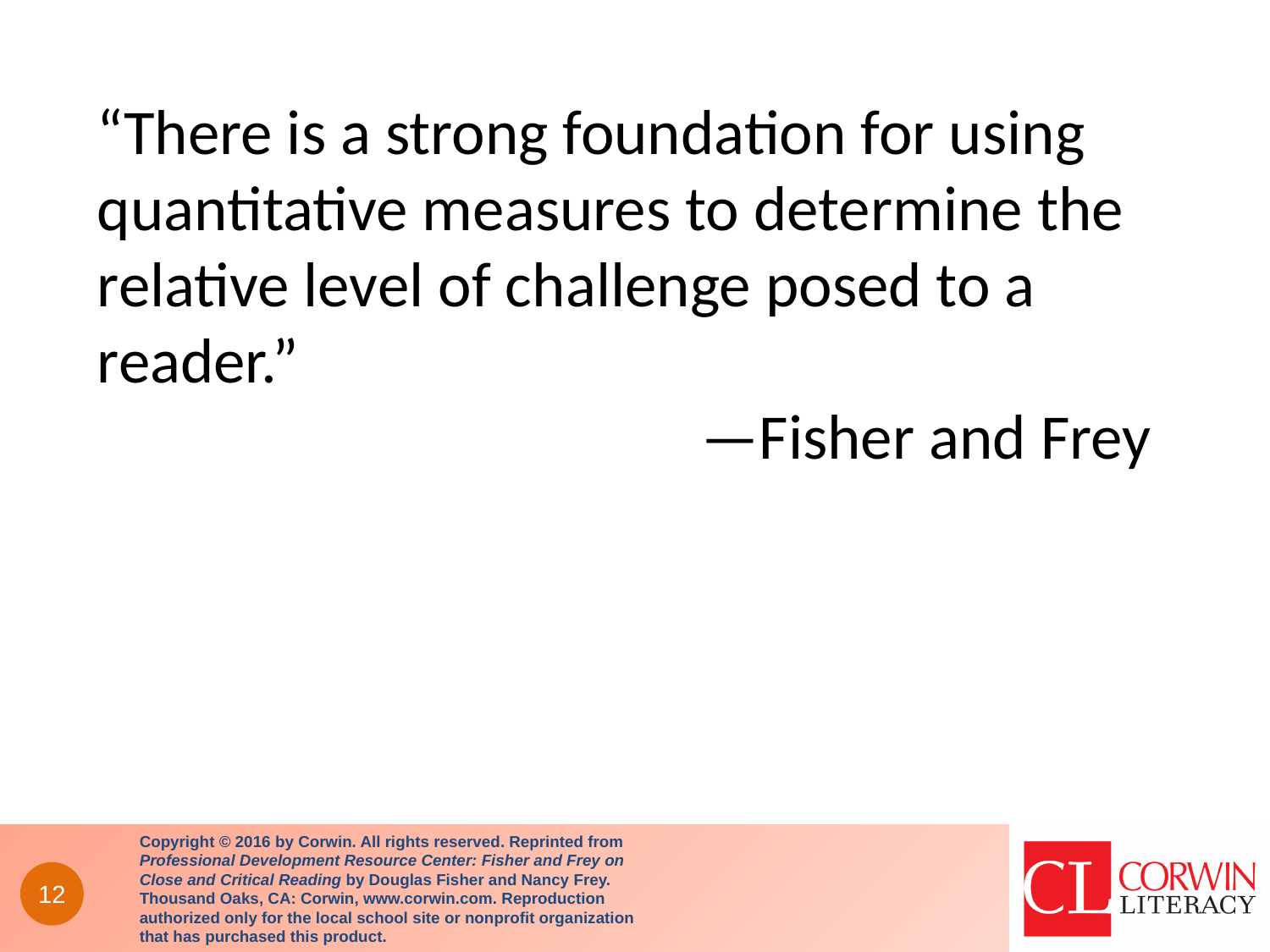

“There is a strong foundation for using quantitative measures to determine the relative level of challenge posed to a reader.”
—Fisher and Frey

Copyright © 2016 by Corwin. All rights reserved. Reprinted from Professional Development Resource Center: Fisher and Frey on Close and Critical Reading by Douglas Fisher and Nancy Frey. Thousand Oaks, CA: Corwin, www.corwin.com. Reproduction authorized only for the local school site or nonprofit organization that has purchased this product.
12